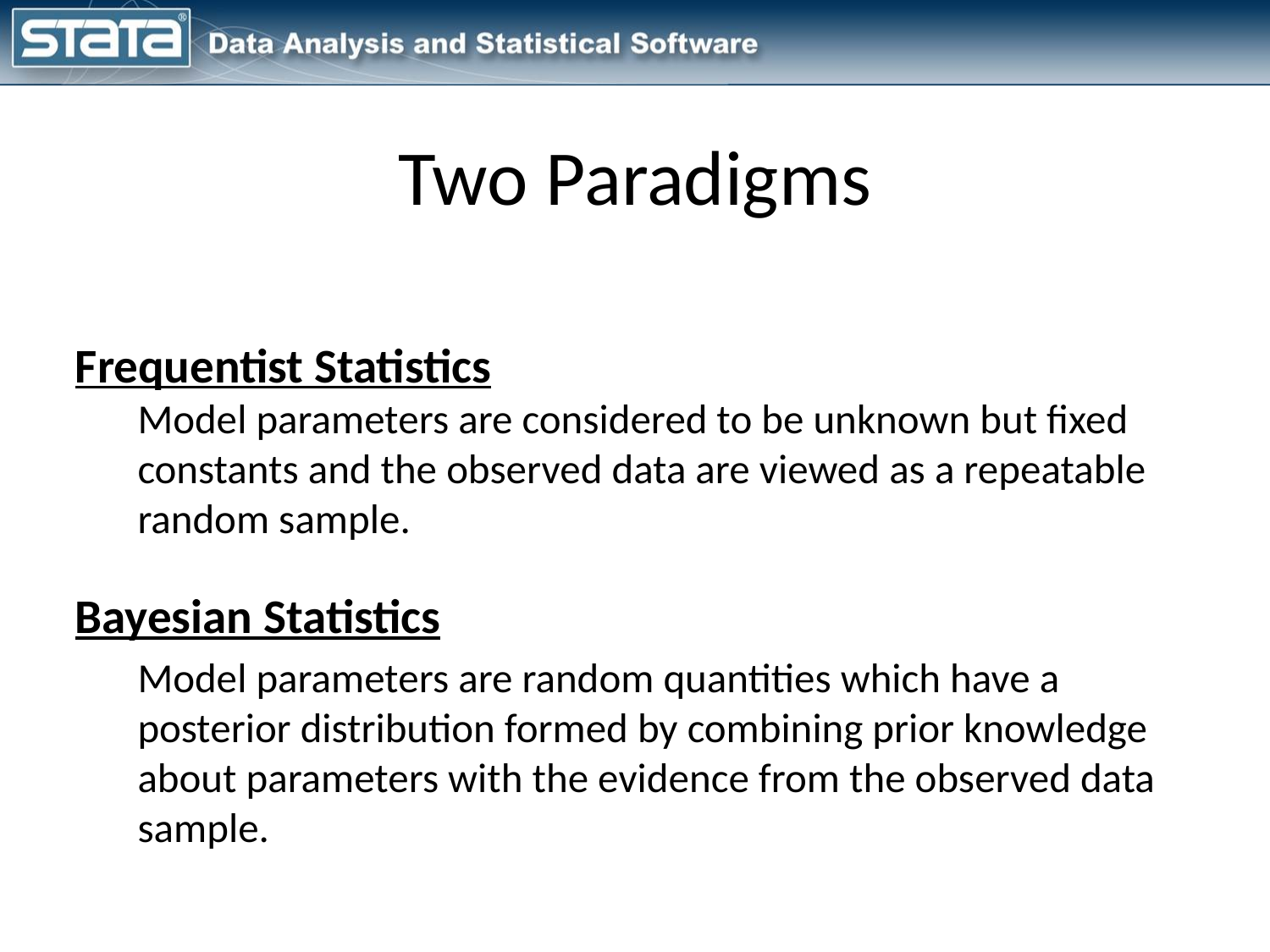

# Two Paradigms
Frequentist Statistics
Model parameters are considered to be unknown but fixed constants and the observed data are viewed as a repeatable random sample.

Bayesian Statistics
Model parameters are random quantities which have a posterior distribution formed by combining prior knowledge about parameters with the evidence from the observed data sample.